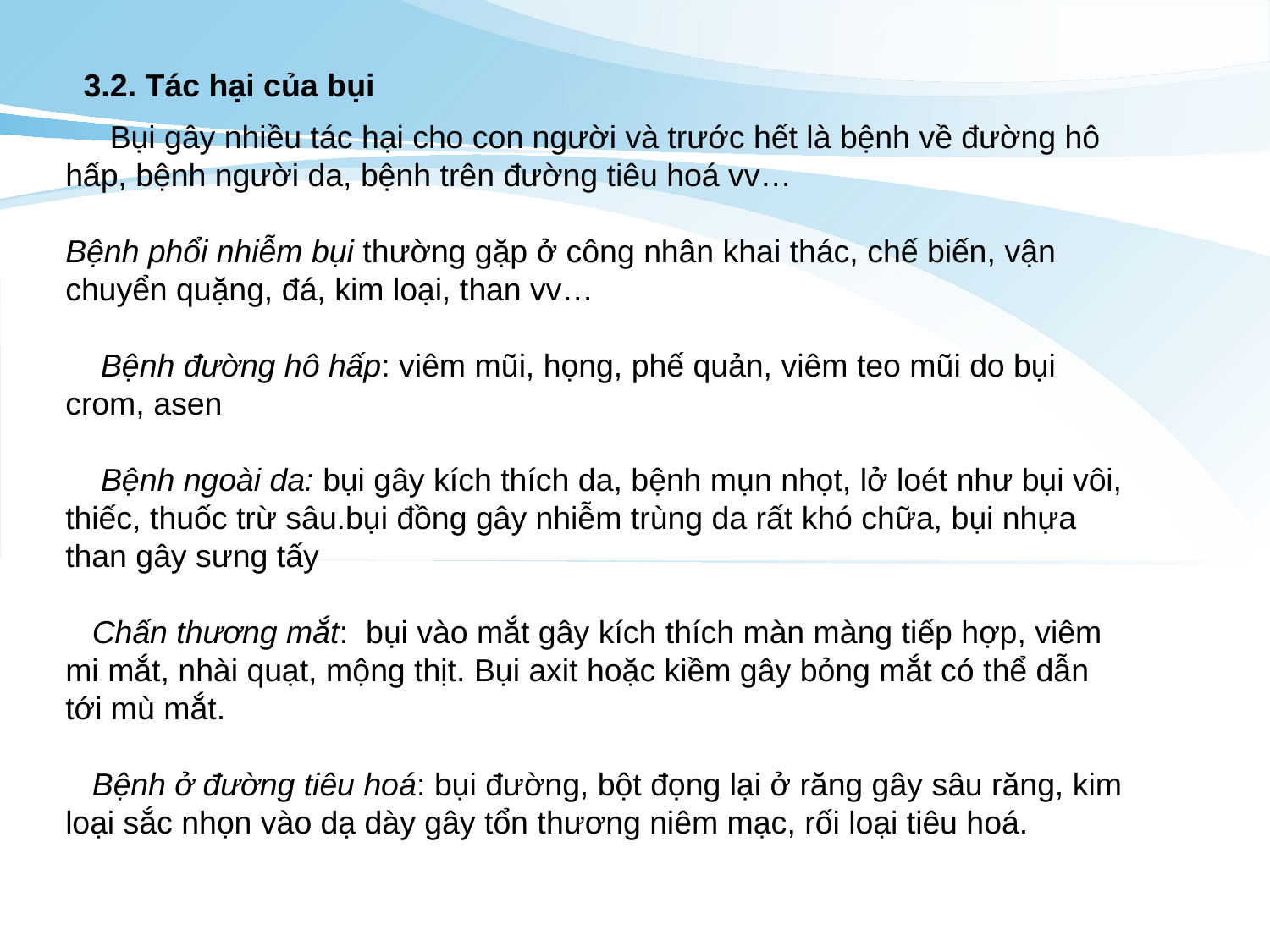

3.2. Tác hại của bụi
     Bụi gây nhiều tác hại cho con người và trước hết là bệnh về đường hô hấp, bệnh người da, bệnh trên đường tiêu hoá vv…

Bệnh phổi nhiễm bụi thường gặp ở công nhân khai thác, chế biến, vận chuyển quặng, đá, kim loại, than vv…

    Bệnh đường hô hấp: viêm mũi, họng, phế quản, viêm teo mũi do bụi crom, asen

    Bệnh ngoài da: bụi gây kích thích da, bệnh mụn nhọt, lở loét như bụi vôi, thiếc, thuốc trừ sâu.bụi đồng gây nhiễm trùng da rất khó chữa, bụi nhựa than gây sưng tấy

   Chấn thương mắt:  bụi vào mắt gây kích thích màn màng tiếp hợp, viêm mi mắt, nhài quạt, mộng thịt. Bụi axit hoặc kiềm gây bỏng mắt có thể dẫn tới mù mắt.

   Bệnh ở đường tiêu hoá: bụi đường, bột đọng lại ở răng gây sâu răng, kim loại sắc nhọn vào dạ dày gây tổn thương niêm mạc, rối loại tiêu hoá.